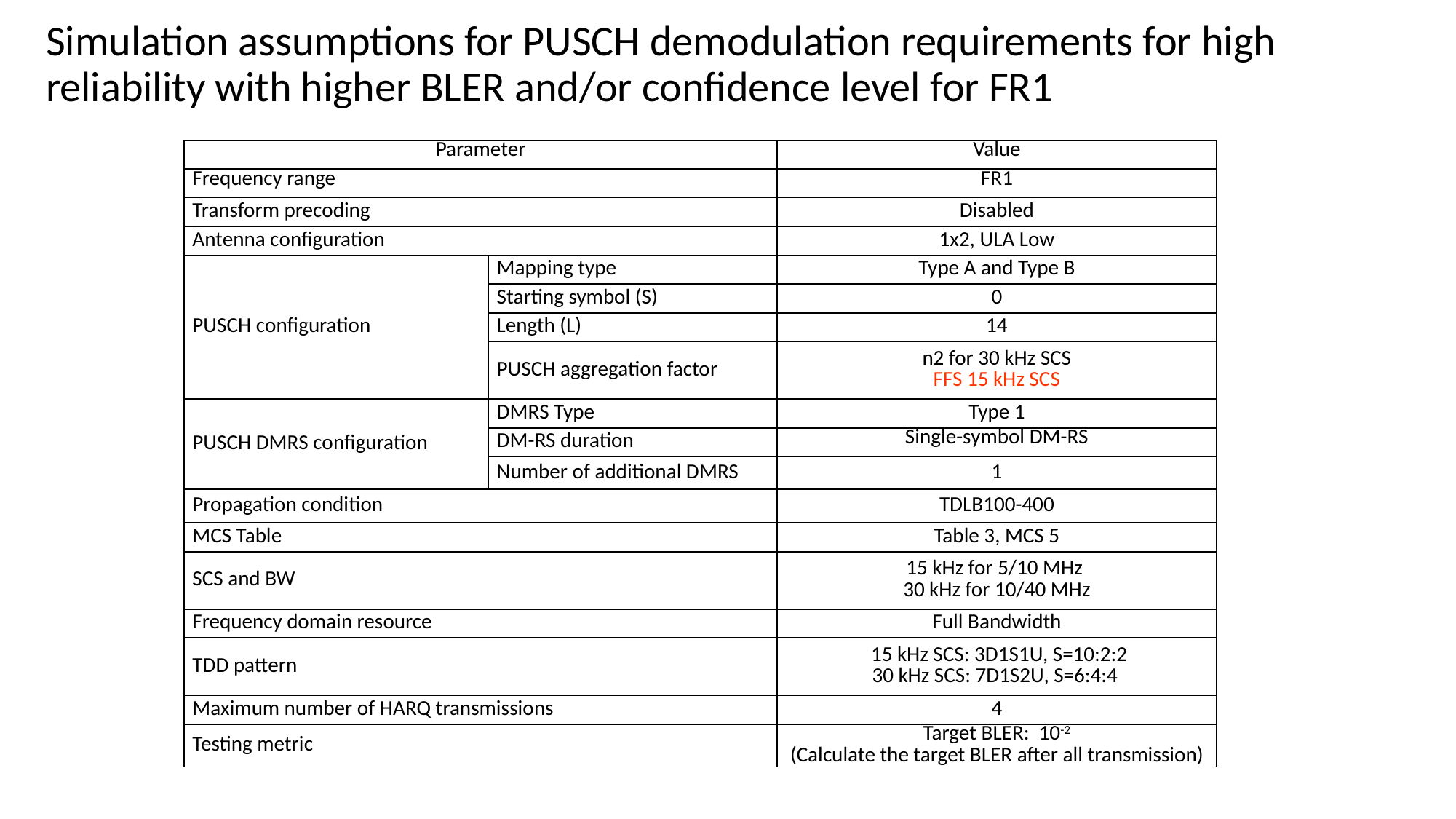

# Simulation assumptions for PUSCH demodulation requirements for high reliability with higher BLER and/or confidence level for FR1
| Parameter |  | Value |
| --- | --- | --- |
| Frequency range |  | FR1 |
| Transform precoding |  | Disabled |
| Antenna configuration |  | 1x2, ULA Low |
| PUSCH configuration | Mapping type | Type A and Type B |
|  | Starting symbol (S) | 0 |
|  | Length (L) | 14 |
|  | PUSCH aggregation factor | n2 for 30 kHz SCS FFS 15 kHz SCS |
| PUSCH DMRS configuration | DMRS Type | Type 1 |
|  | DM-RS duration | Single-symbol DM-RS |
|  | Number of additional DMRS | 1 |
| Propagation condition |  | TDLB100-400 |
| MCS Table |  | Table 3, MCS 5 |
| SCS and BW |  | 15 kHz for 5/10 MHz 30 kHz for 10/40 MHz |
| Frequency domain resource |  | Full Bandwidth |
| TDD pattern |  | 15 kHz SCS: 3D1S1U, S=10:2:2 30 kHz SCS: 7D1S2U, S=6:4:4 |
| Maximum number of HARQ transmissions |  | 4 |
| Testing metric |  | Target BLER: 10-2 (Calculate the target BLER after all transmission) |